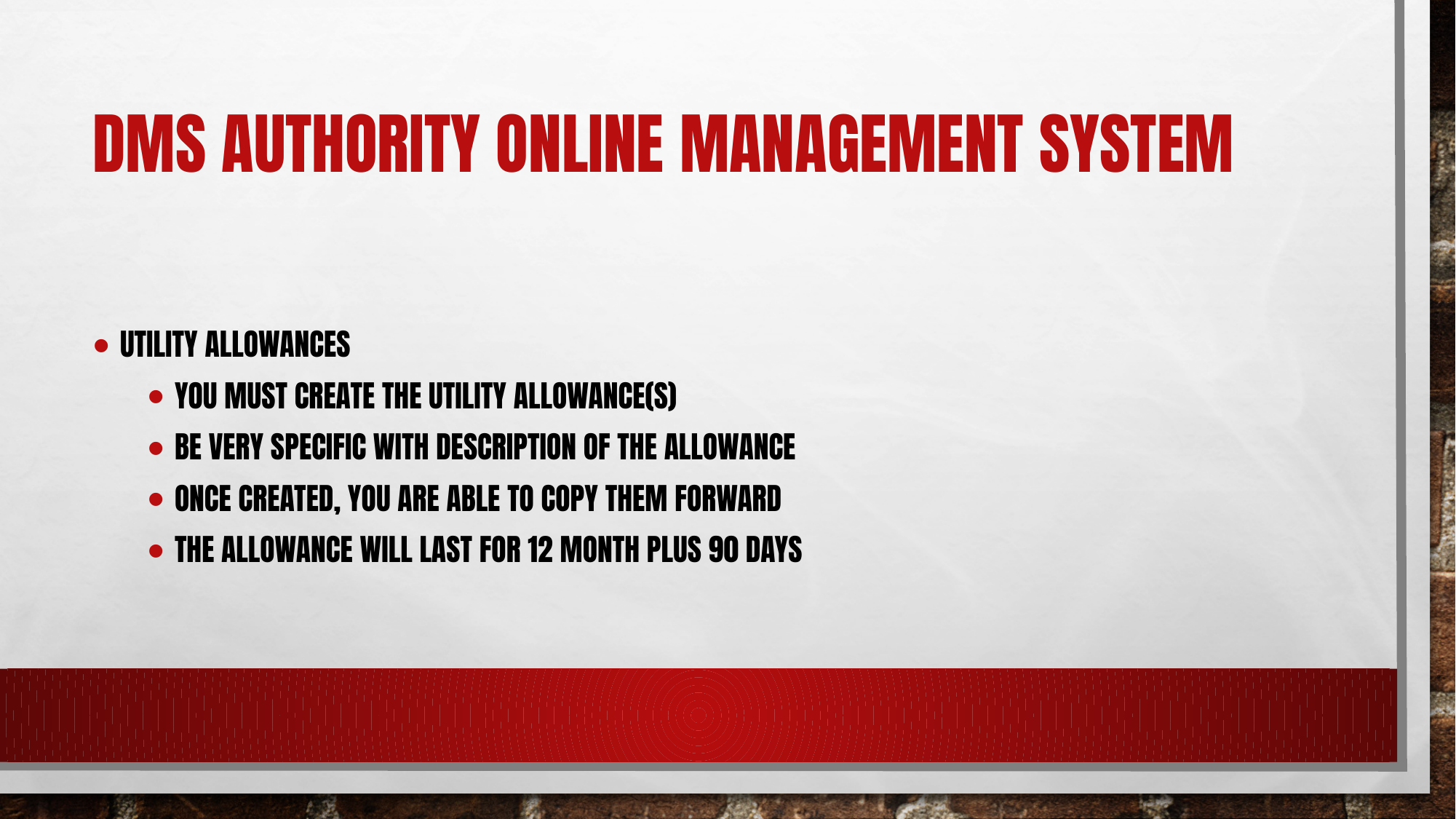

# DMS AUTHORITY ONLINE MANAGEMENT System
Utility allowances
You must create the utility allowance(s)
Be very specific with description of the allowance
Once created, you are able to copy them forward
The allowance will last for 12 month plus 90 days